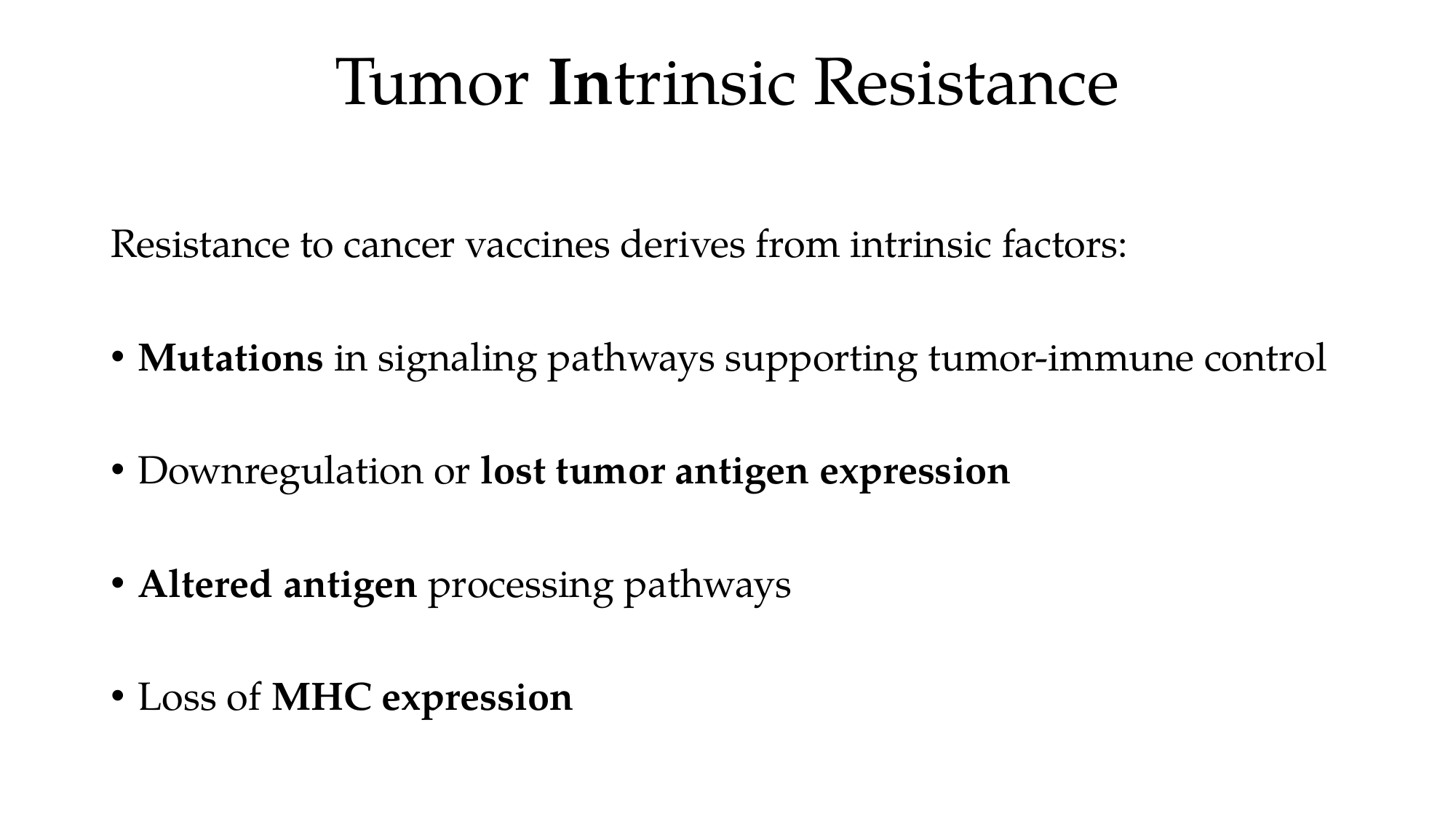

# Tumor Intrinsic Resistance
Resistance to cancer vaccines derives from intrinsic factors:

Mutations in signaling pathways supporting tumor-immune control

Downregulation or lost tumor antigen expression

Altered antigen processing pathways

Loss of MHC expression